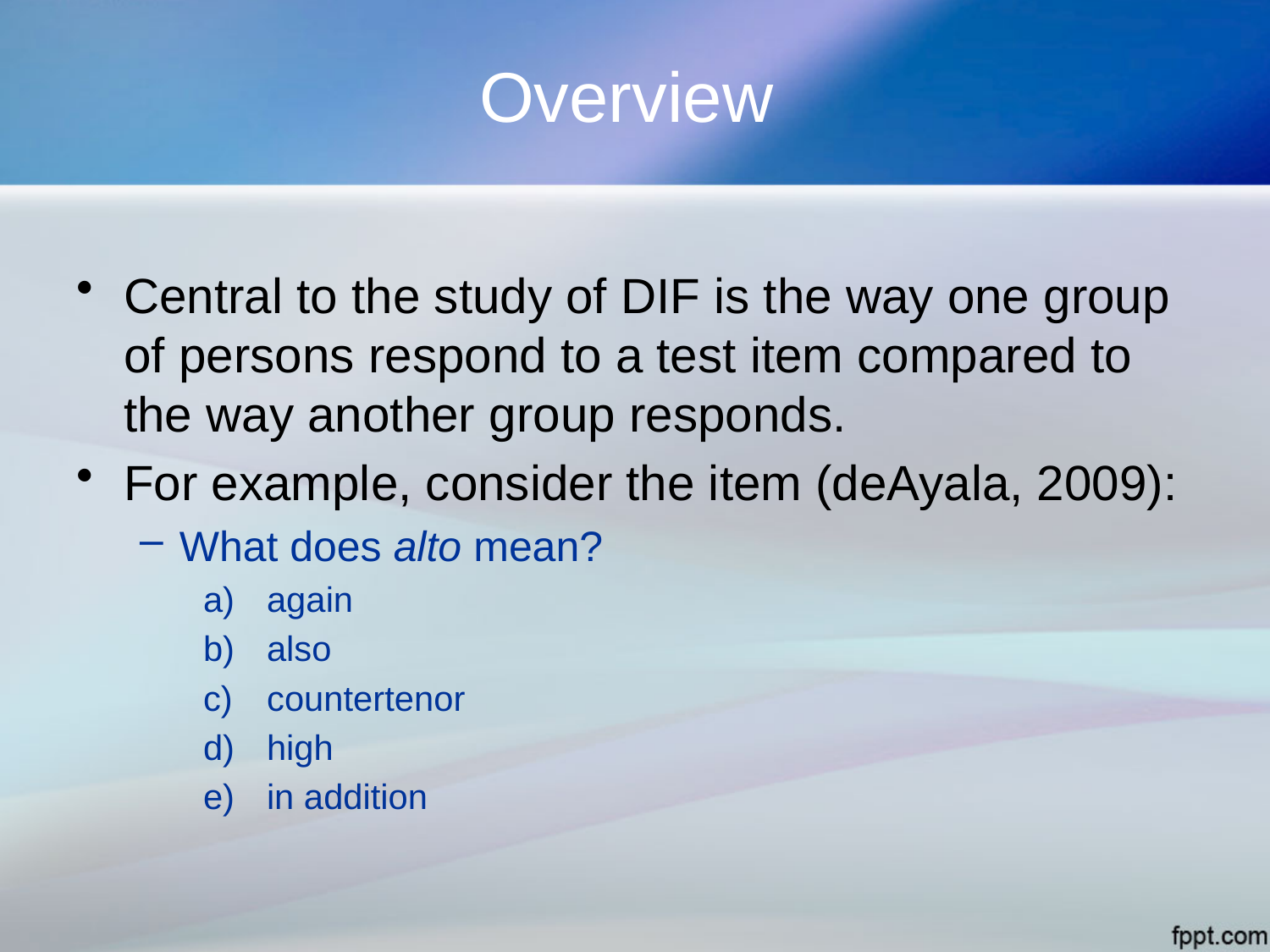

# Overview
Central to the study of DIF is the way one group of persons respond to a test item compared to the way another group responds.
For example, consider the item (deAyala, 2009):
What does alto mean?
again
also
countertenor
high
in addition